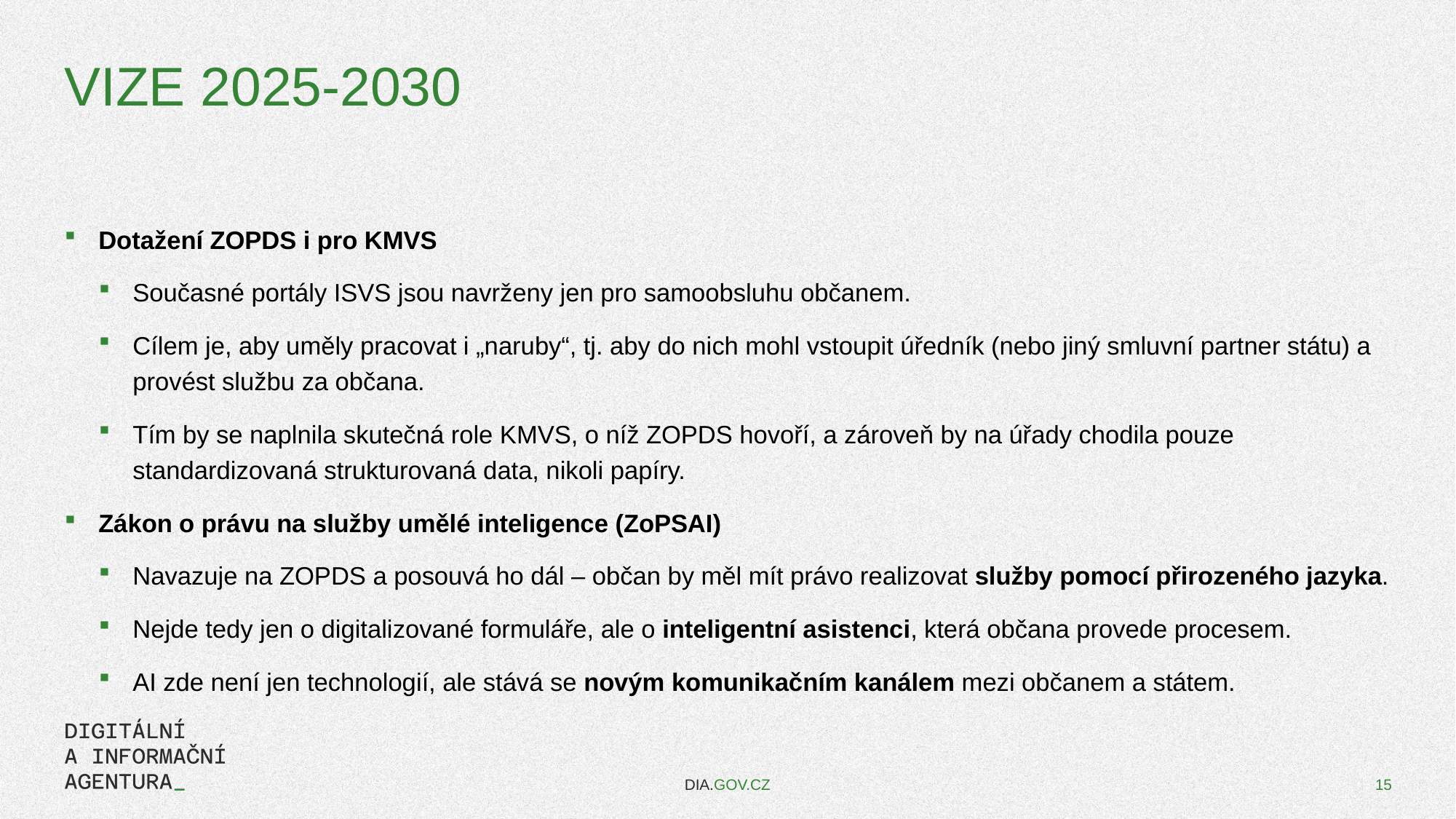

# Vize 2025-2030
Dotažení ZOPDS i pro KMVS
Současné portály ISVS jsou navrženy jen pro samoobsluhu občanem.
Cílem je, aby uměly pracovat i „naruby“, tj. aby do nich mohl vstoupit úředník (nebo jiný smluvní partner státu) a provést službu za občana.
Tím by se naplnila skutečná role KMVS, o níž ZOPDS hovoří, a zároveň by na úřady chodila pouze standardizovaná strukturovaná data, nikoli papíry.
Zákon o právu na služby umělé inteligence (ZoPSAI)
Navazuje na ZOPDS a posouvá ho dál – občan by měl mít právo realizovat služby pomocí přirozeného jazyka.
Nejde tedy jen o digitalizované formuláře, ale o inteligentní asistenci, která občana provede procesem.
AI zde není jen technologií, ale stává se novým komunikačním kanálem mezi občanem a státem.

DIA.GOV.CZ
15